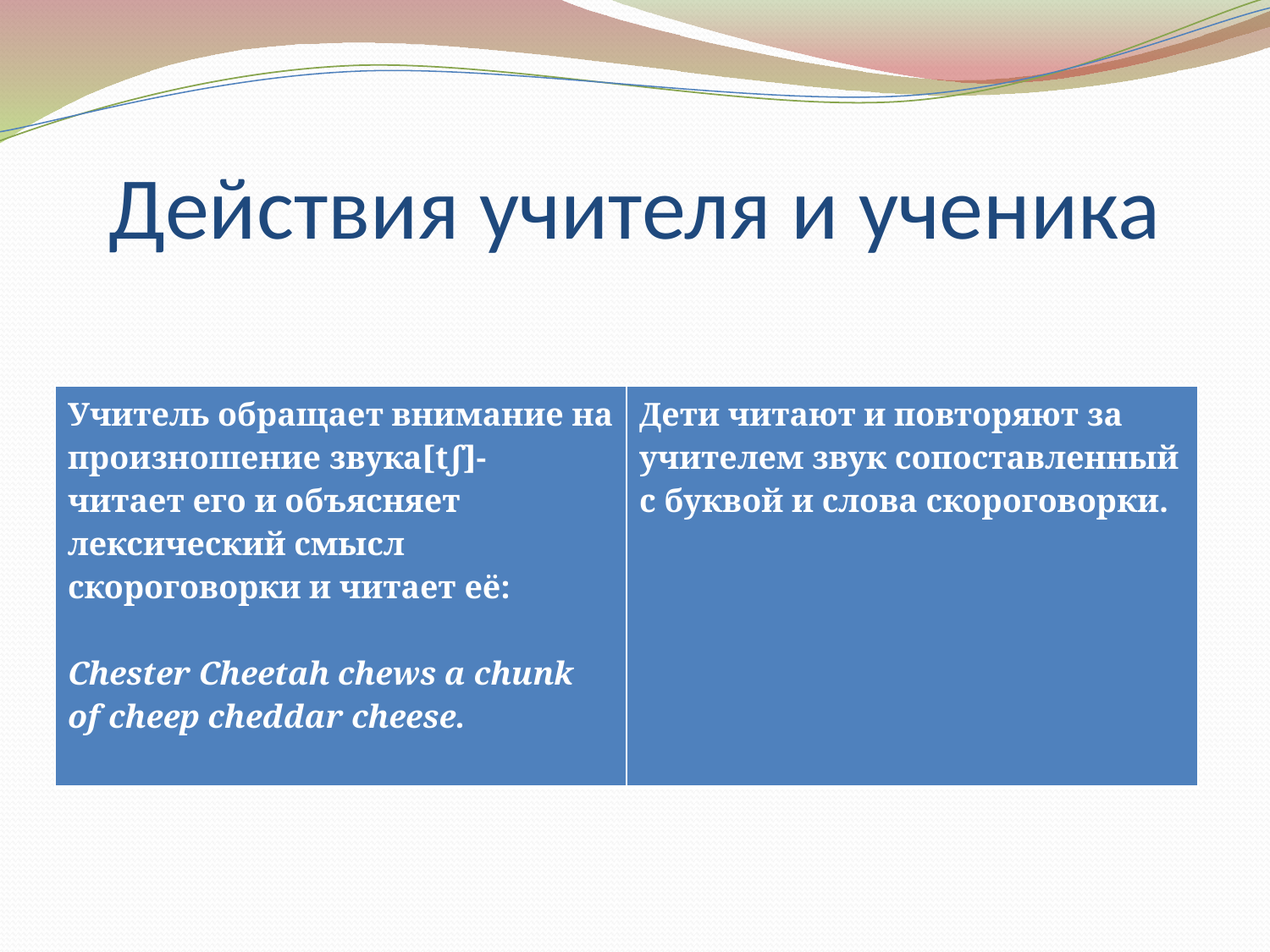

# Действия учителя и ученика
| Учитель обращает внимание на произношение звука[tʃ]- читает его и объясняет лексический смысл скороговорки и читает её: Сhester Cheetah chews a chunk of cheep cheddar cheese. | Дети читают и повторяют за учителем звук сопоставленный с буквой и слова скороговорки. |
| --- | --- |